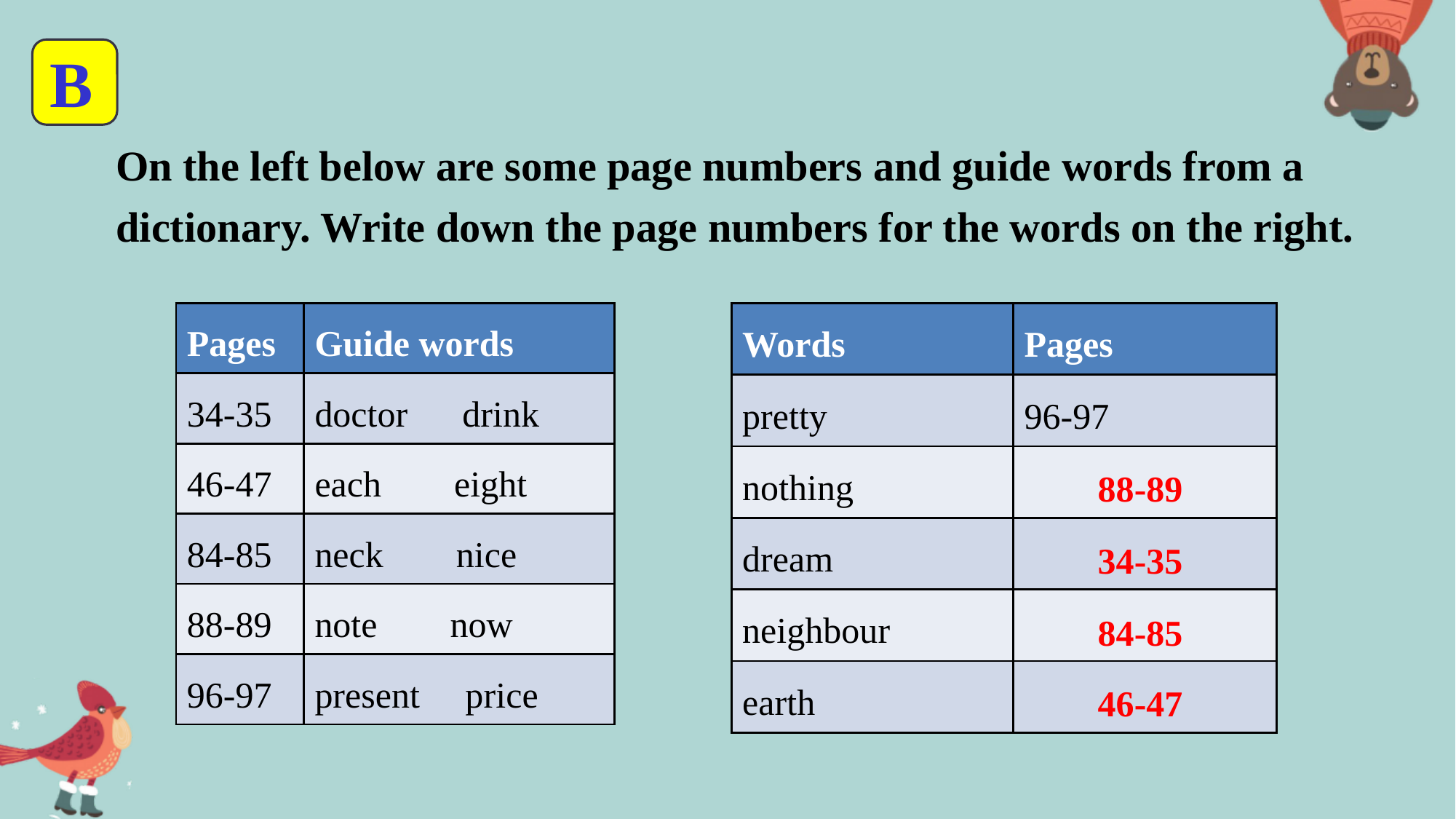

B

On the left below are some page numbers and guide words from a dictionary. Write down the page numbers for the words on the right.
| Pages | Guide words |
| --- | --- |
| 34-35 | doctor drink |
| 46-47 | each eight |
| 84-85 | neck nice |
| 88-89 | note now |
| 96-97 | present price |
| Words | Pages |
| --- | --- |
| pretty | 96-97 |
| nothing |  |
| dream |  |
| neighbour |  |
| earth |  |
88-89
34-35
84-85
46-47